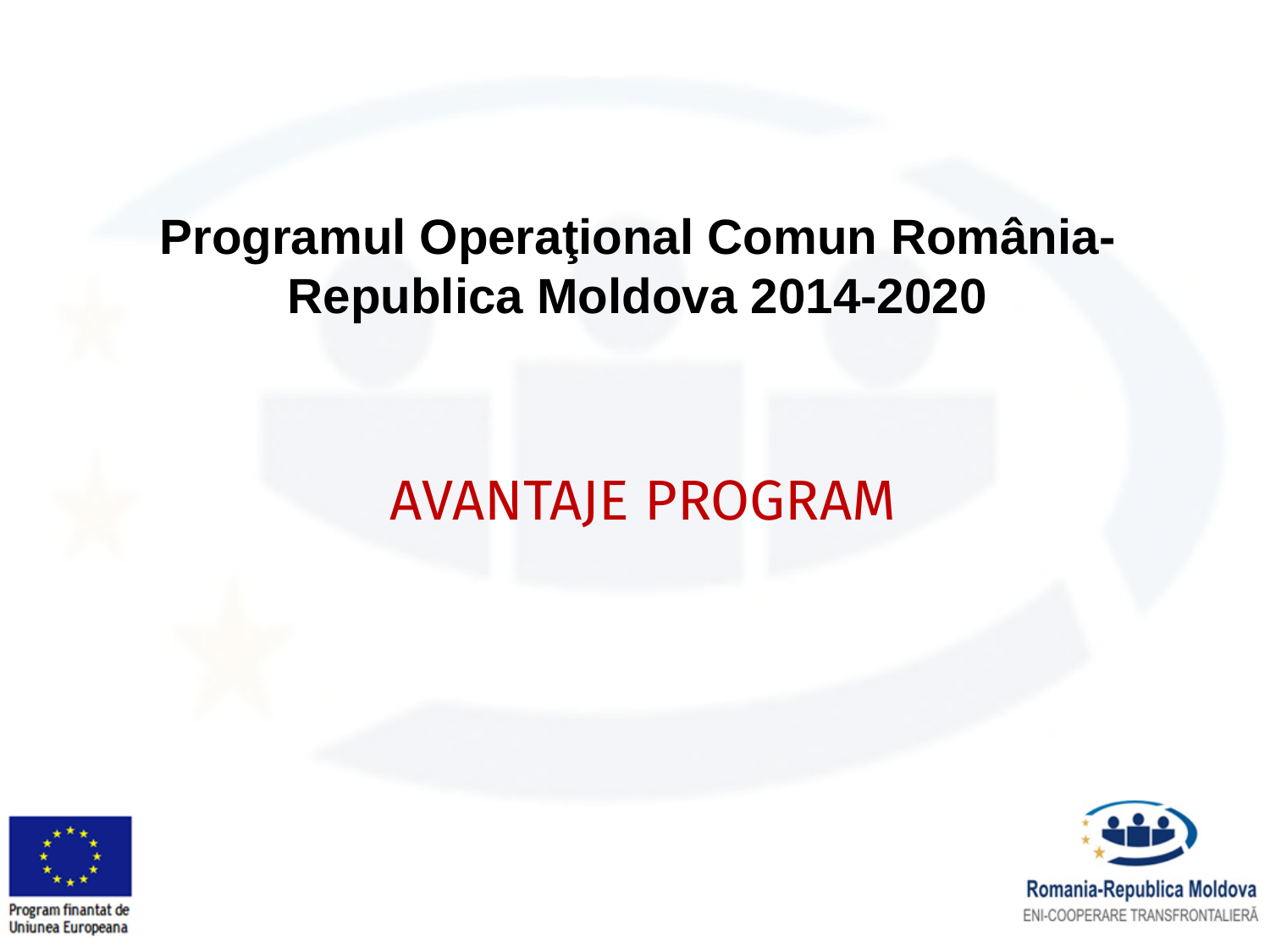

# Programul Operaţional Comun România-Republica Moldova 2014-2020
AVANTAJE PROGRAM